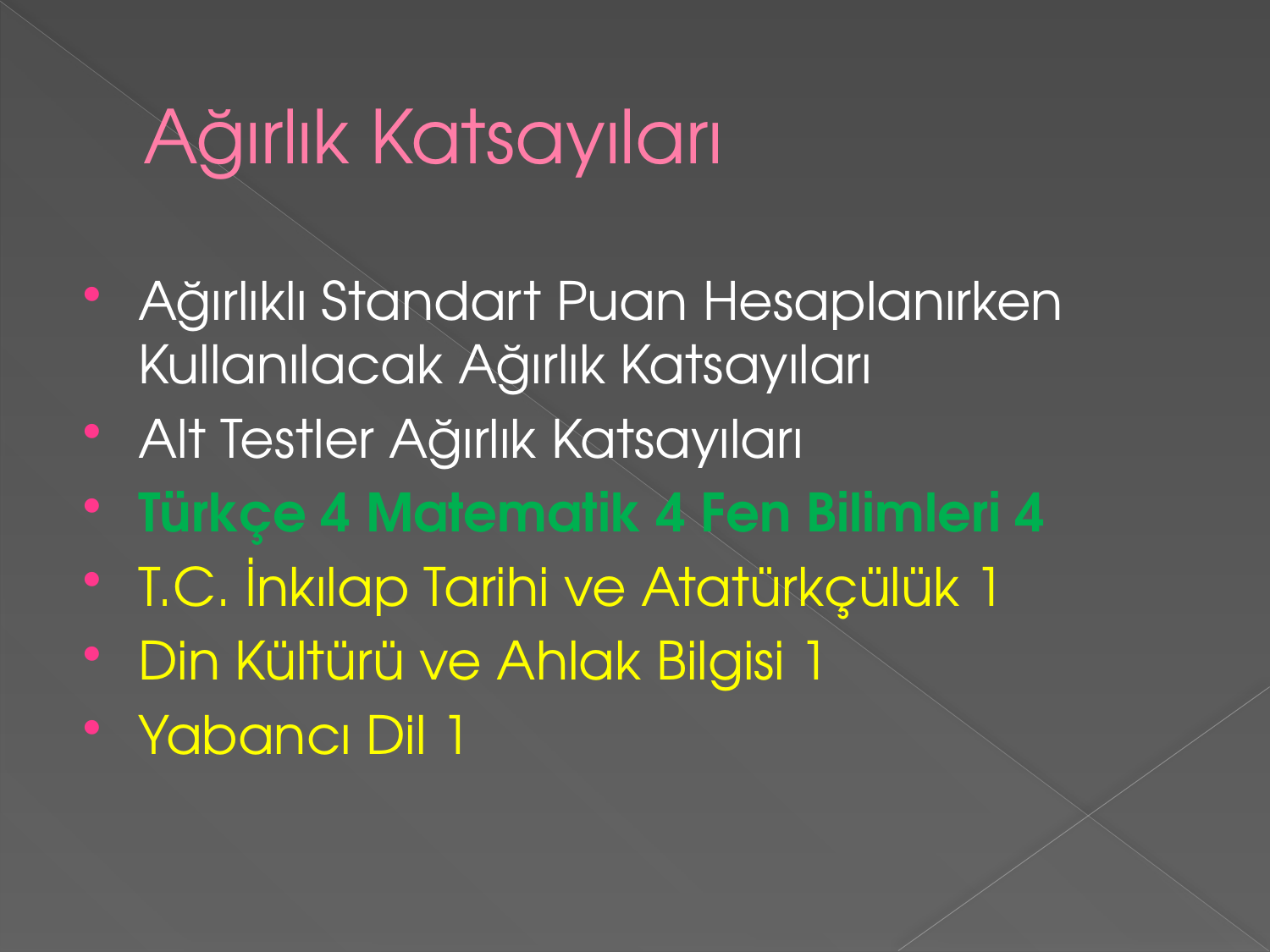

# Ağırlık Katsayıları
Ağırlıklı Standart Puan Hesaplanırken Kullanılacak Ağırlık Katsayıları
Alt Testler Ağırlık Katsayıları
Türkçe 4 Matematik 4 Fen Bilimleri 4
T.C. İnkılap Tarihi ve Atatürkçülük 1
Din Kültürü ve Ahlak Bilgisi 1
Yabancı Dil 1